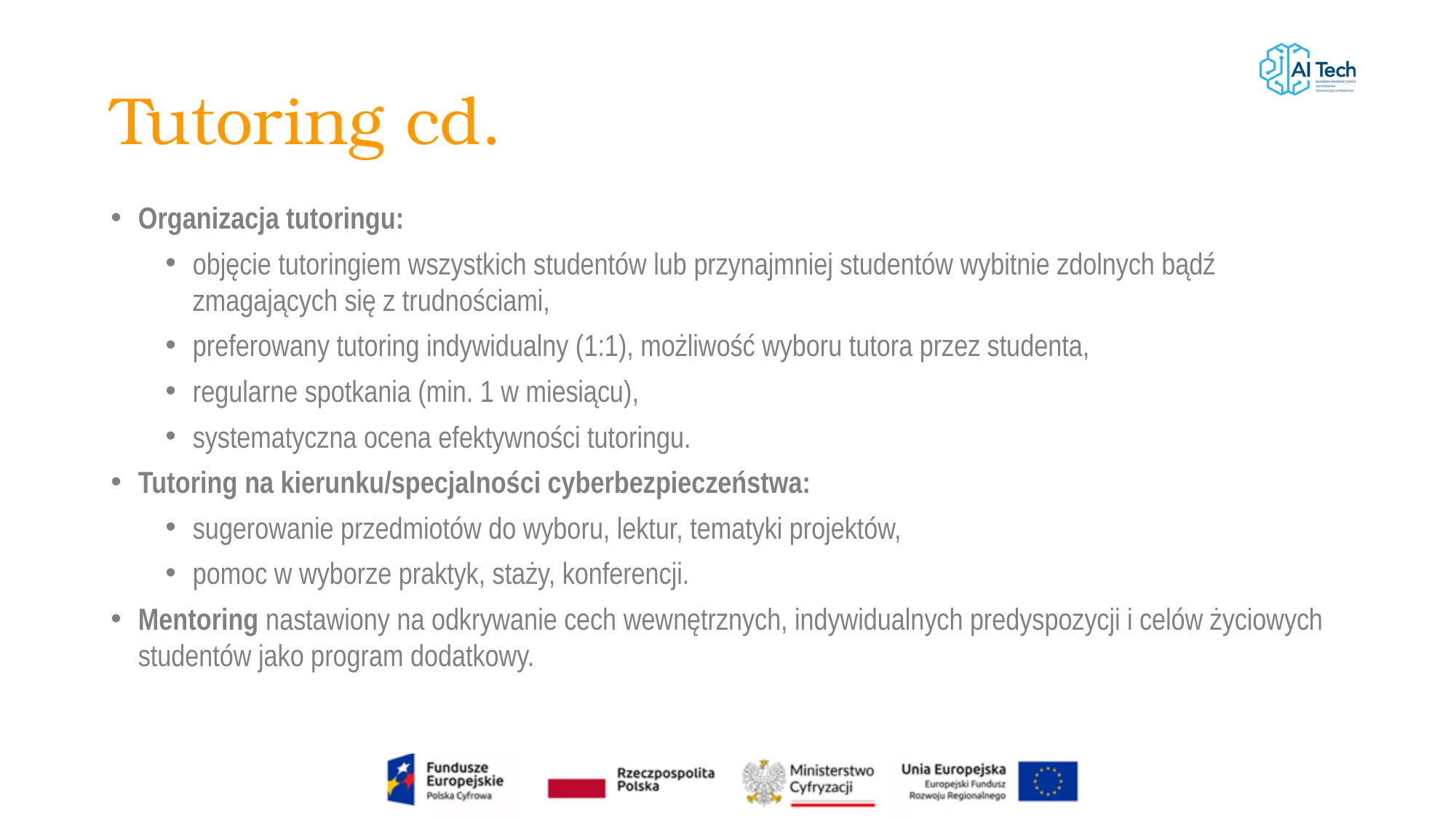

# Tutoring cd.
Organizacja tutoringu:
objęcie tutoringiem wszystkich studentów lub przynajmniej studentów wybitnie zdolnych bądź zmagających się z trudnościami,
preferowany tutoring indywidualny (1:1), możliwość wyboru tutora przez studenta,
regularne spotkania (min. 1 w miesiącu),
systematyczna ocena efektywności tutoringu.
Tutoring na kierunku/specjalności cyberbezpieczeństwa:
sugerowanie przedmiotów do wyboru, lektur, tematyki projektów,
pomoc w wyborze praktyk, staży, konferencji.
Mentoring nastawiony na odkrywanie cech wewnętrznych, indywidualnych predyspozycji i celów życiowych studentów jako program dodatkowy.